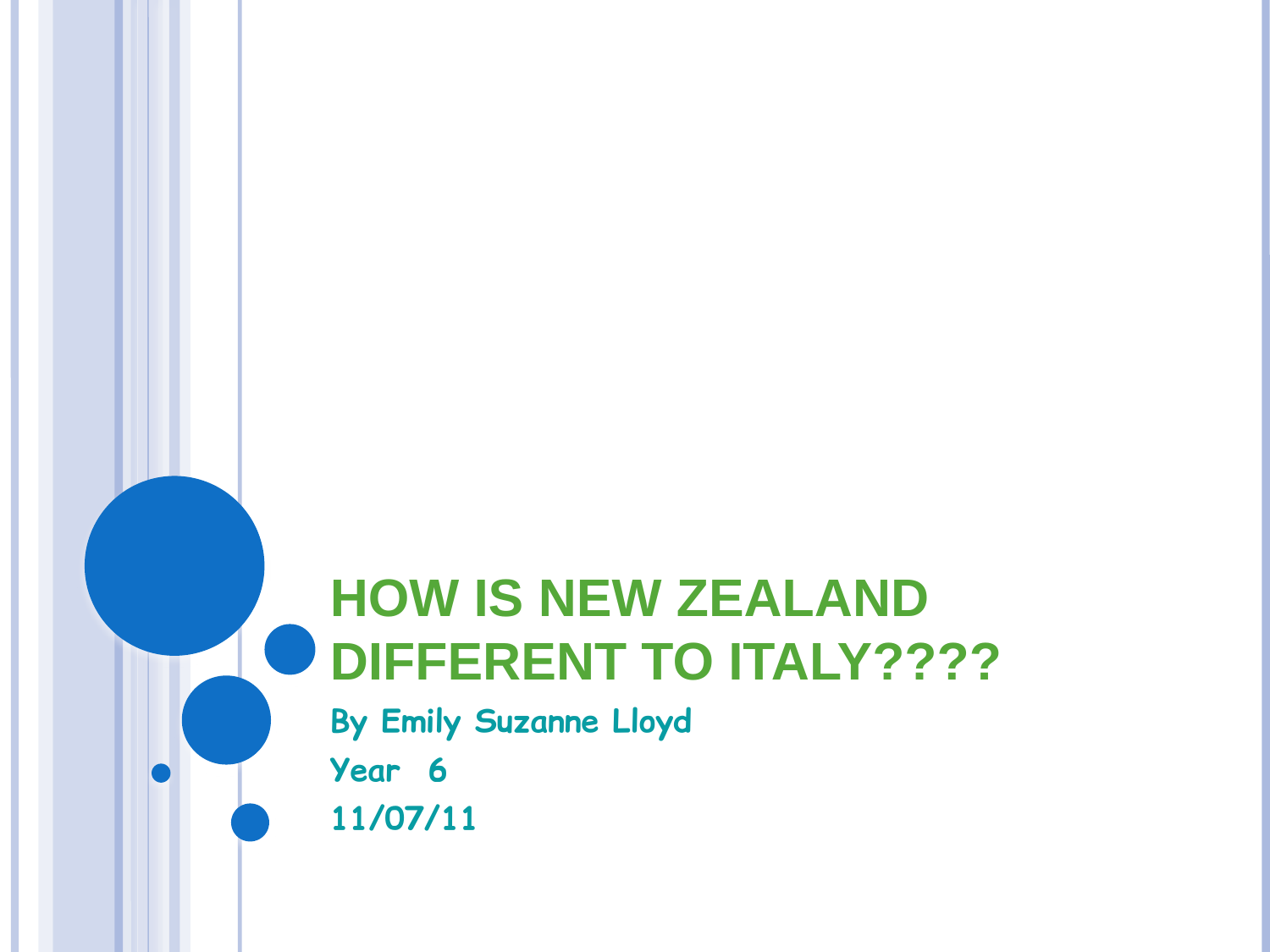

# How Is New Zealand Different To Italy????
By Emily Suzanne Lloyd
Year  6
11/07/11